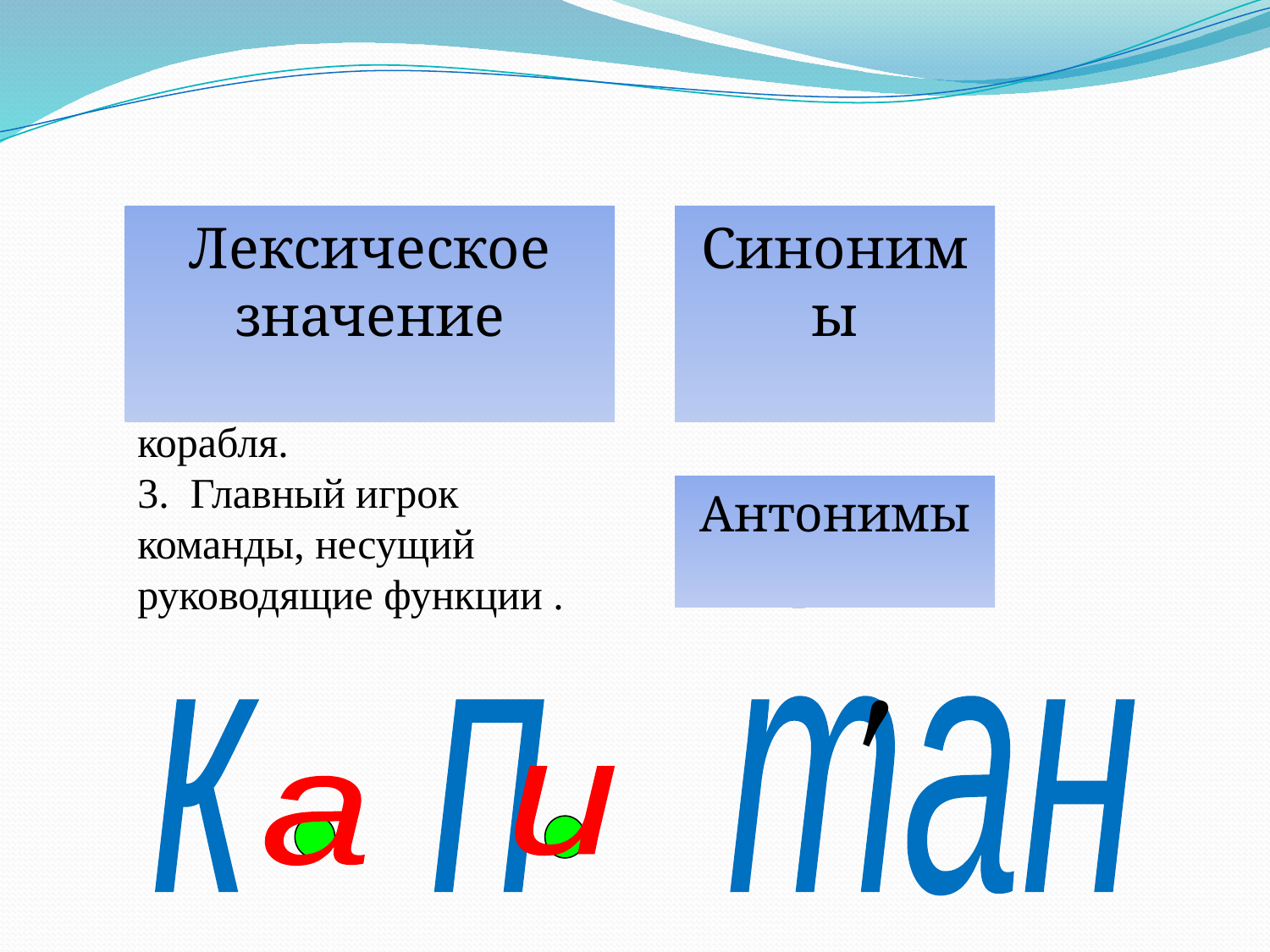

1.Младшее офицерское воинское звание.
2. Командир морского или воздушного судна или корабля.
3.  Главный игрок команды, несущий руководящие функции .
Лексическое значение

Синонимы

шкипер

рядовой
матрос
Антонимы

′
к   п   тан
и
а